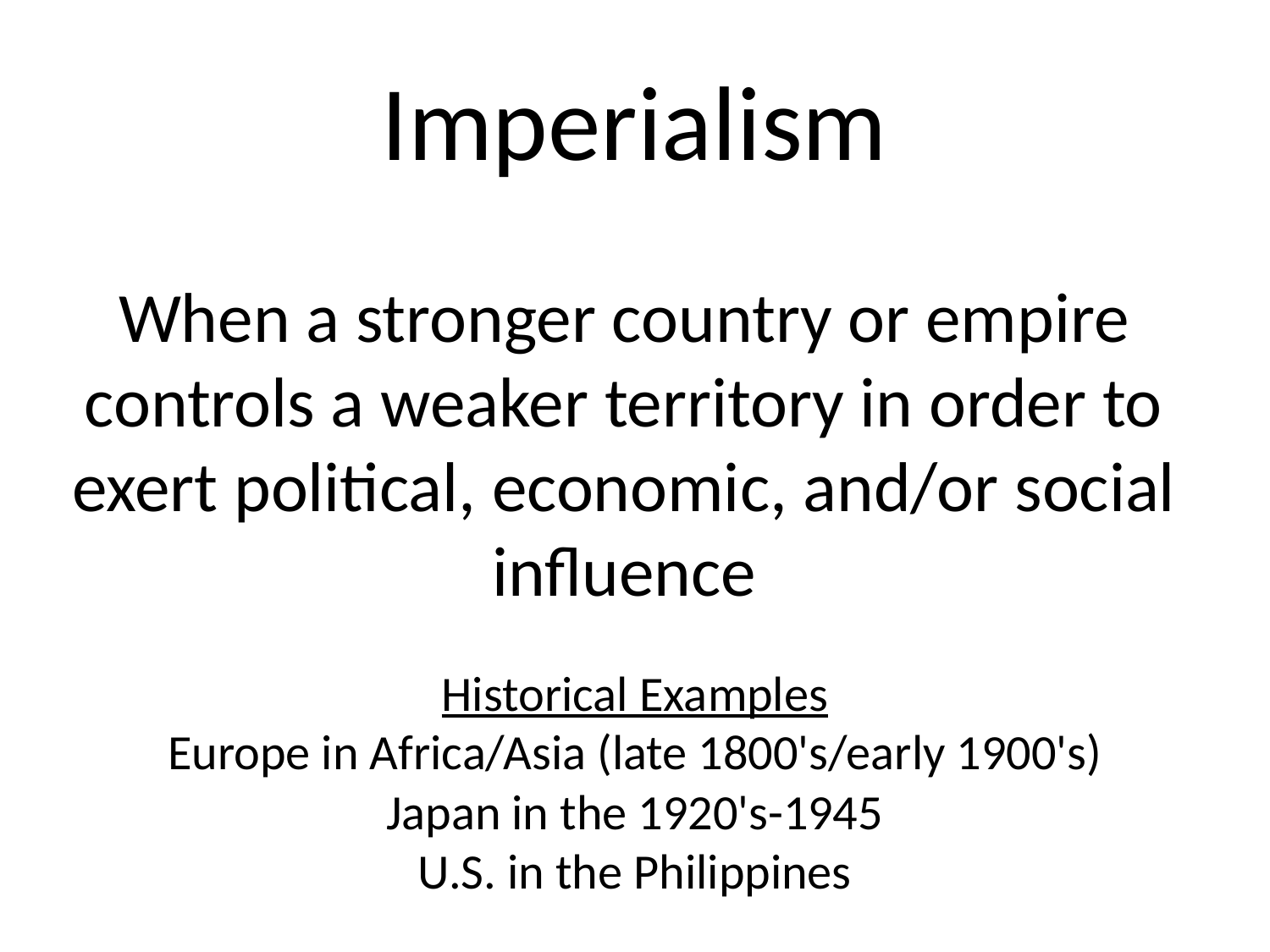

# Imperialism
When a stronger country or empire controls a weaker territory in order to exert political, economic, and/or social influence
Historical Examples
Europe in Africa/Asia (late 1800's/early 1900's)
Japan in the 1920's-1945
U.S. in the Philippines